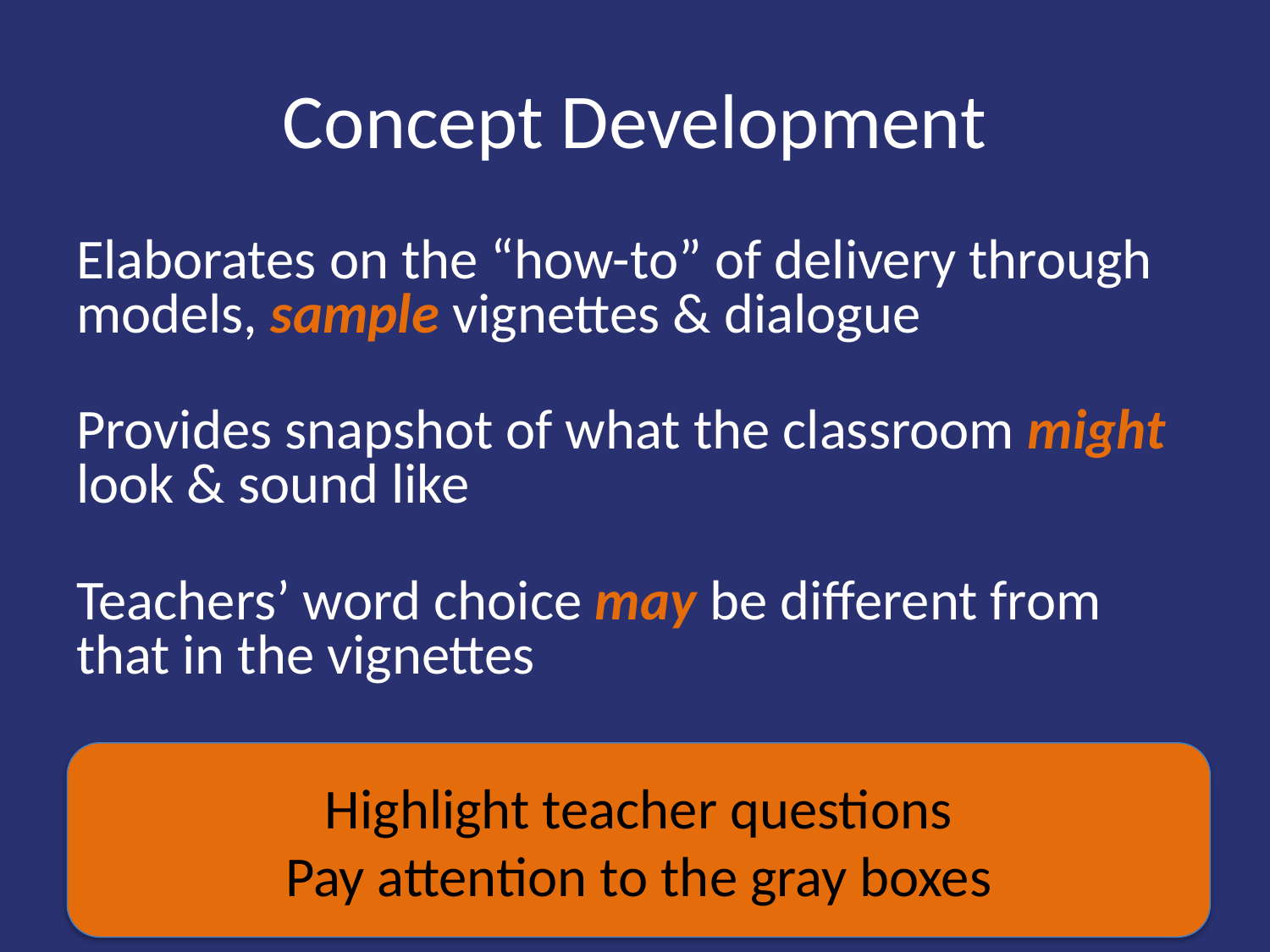

# Concept Development
Elaborates on the “how-to” of delivery through models, sample vignettes & dialogue

Provides snapshot of what the classroom might look & sound like

Teachers’ word choice may be different from that in the vignettes

Highlight teacher questions
Pay attention to the gray boxes